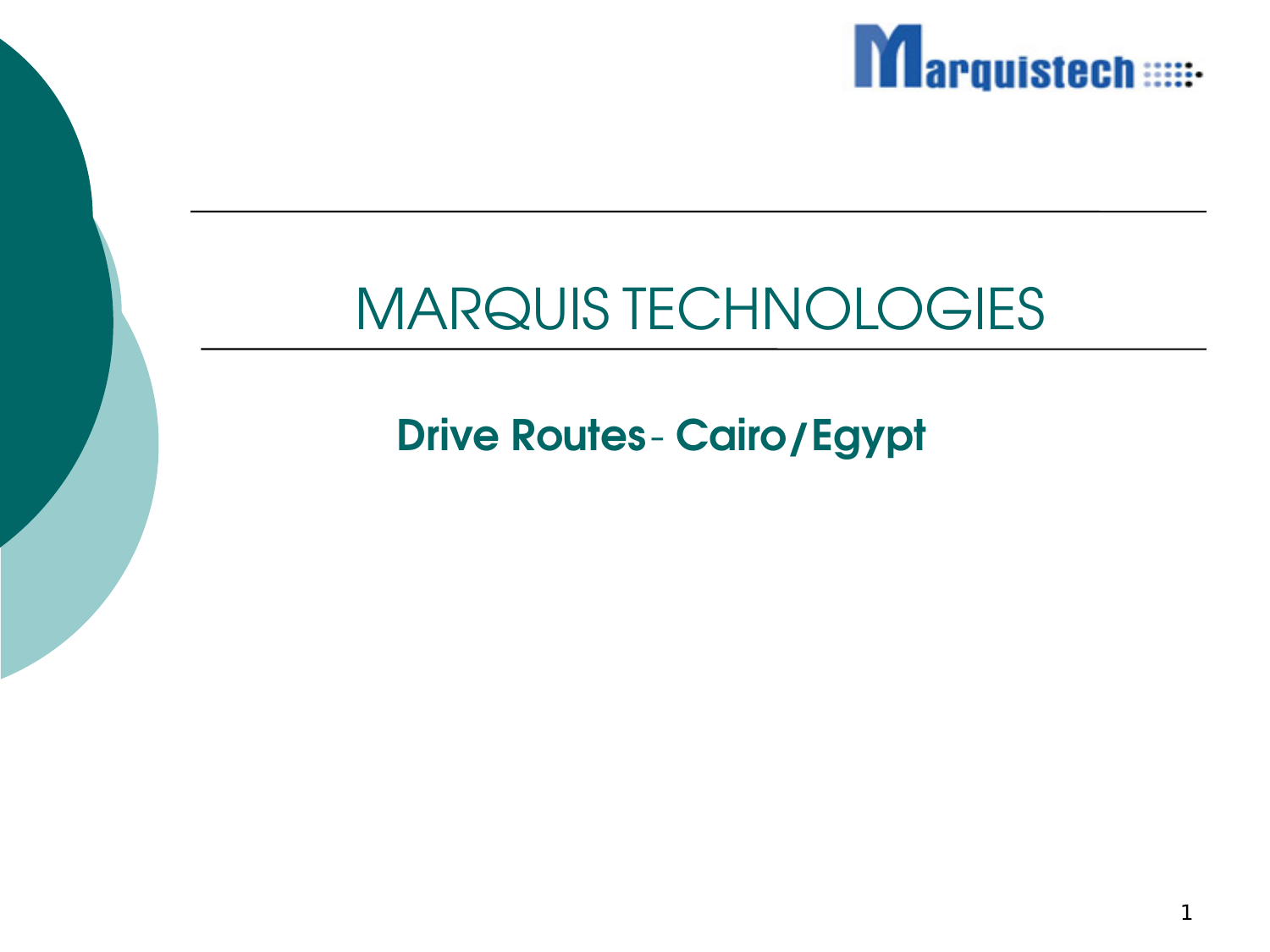

# MARQUIS TECHNOLOGIES
Drive Routes	- Cairo/Egypt

1